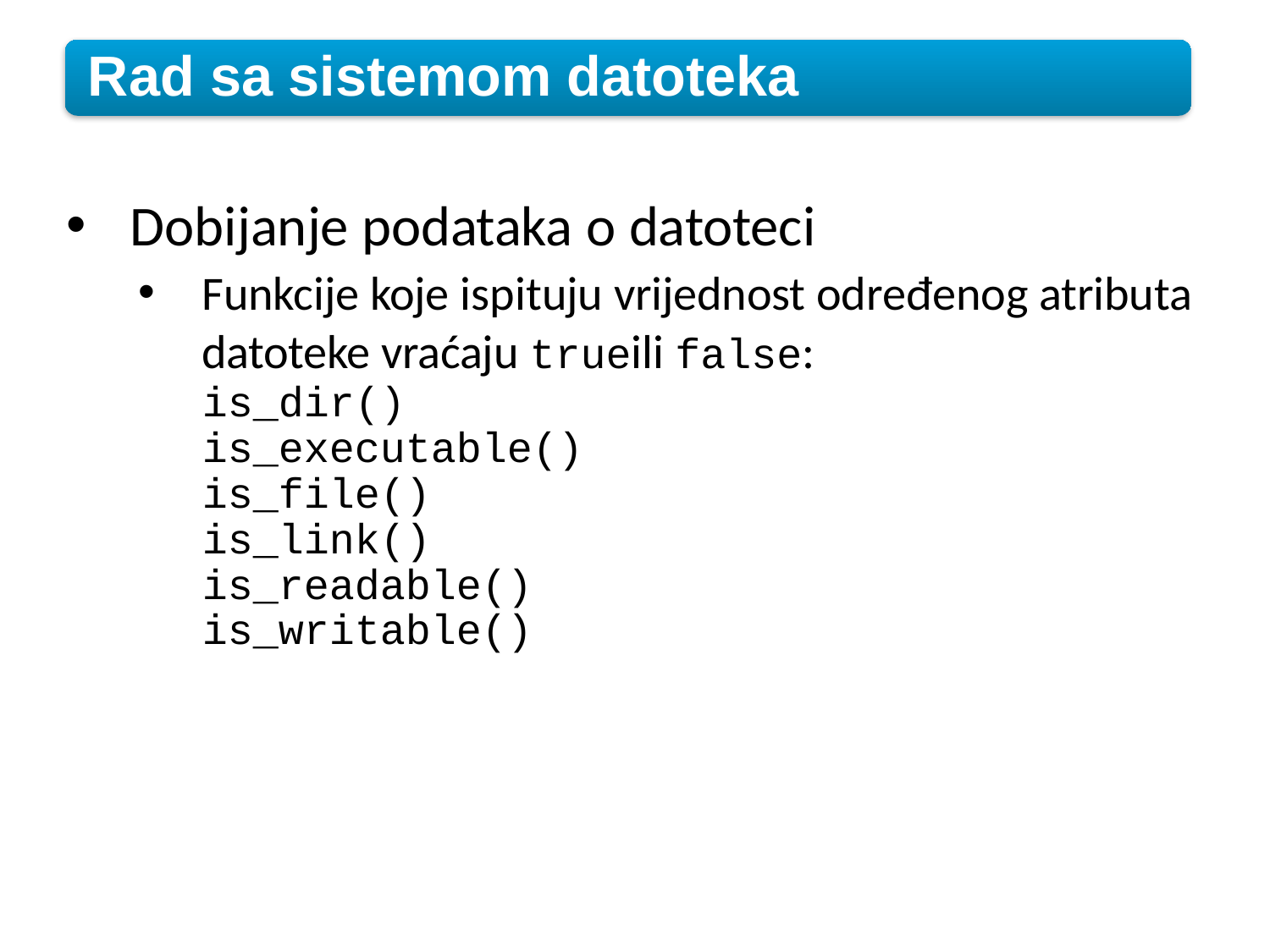

Rad sa sistemom datoteka
Dobijanje podataka o datoteci
Funkcije koje ispituju vrijednost određenog atributa datoteke vraćaju trueili false:
is_dir()
is_executable()
is_file()
is_link()
is_readable()
is_writable()